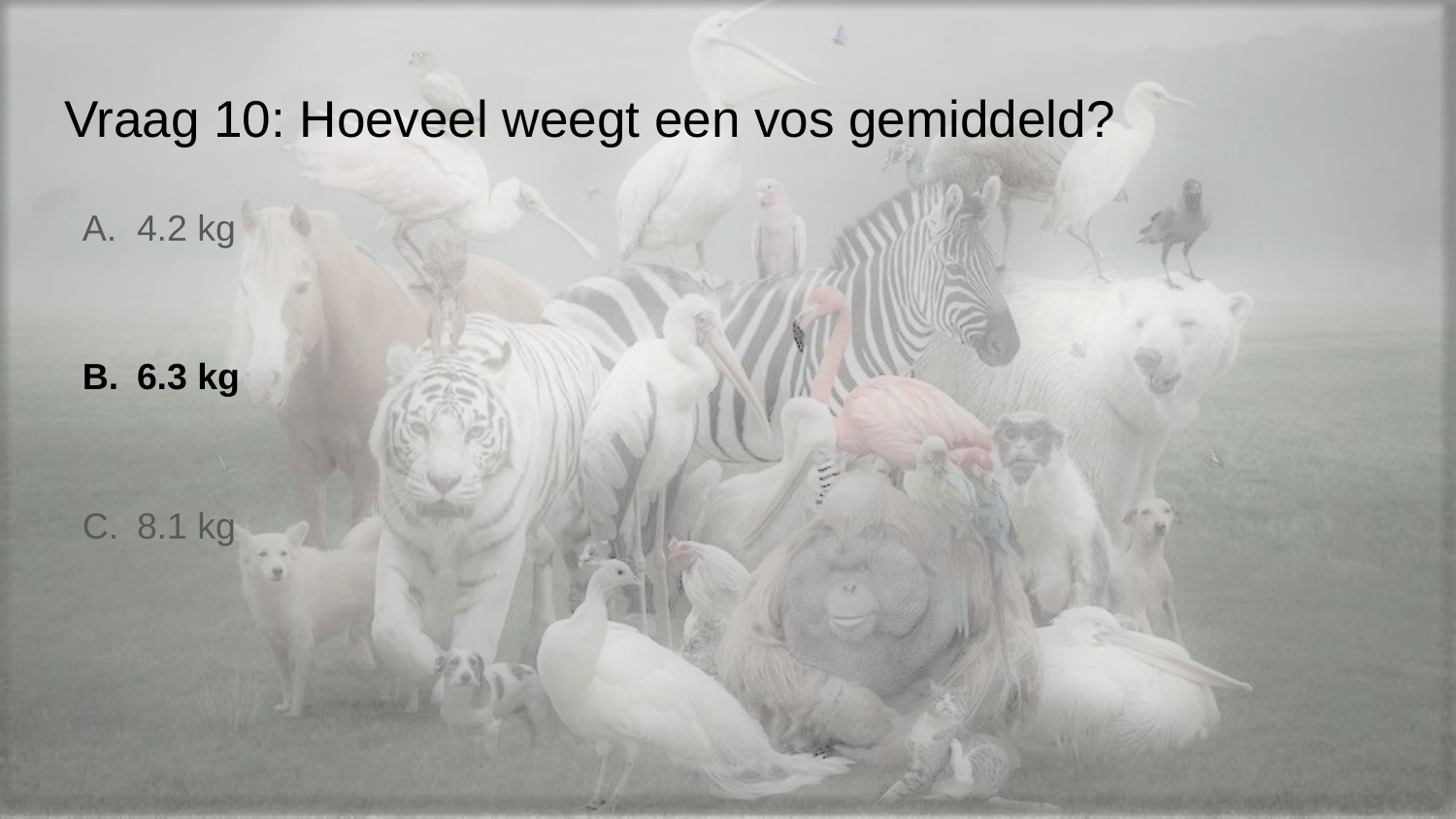

# Vraag 10: Hoeveel weegt een vos gemiddeld?
4.2 kg

6.3 kg

8.1 kg